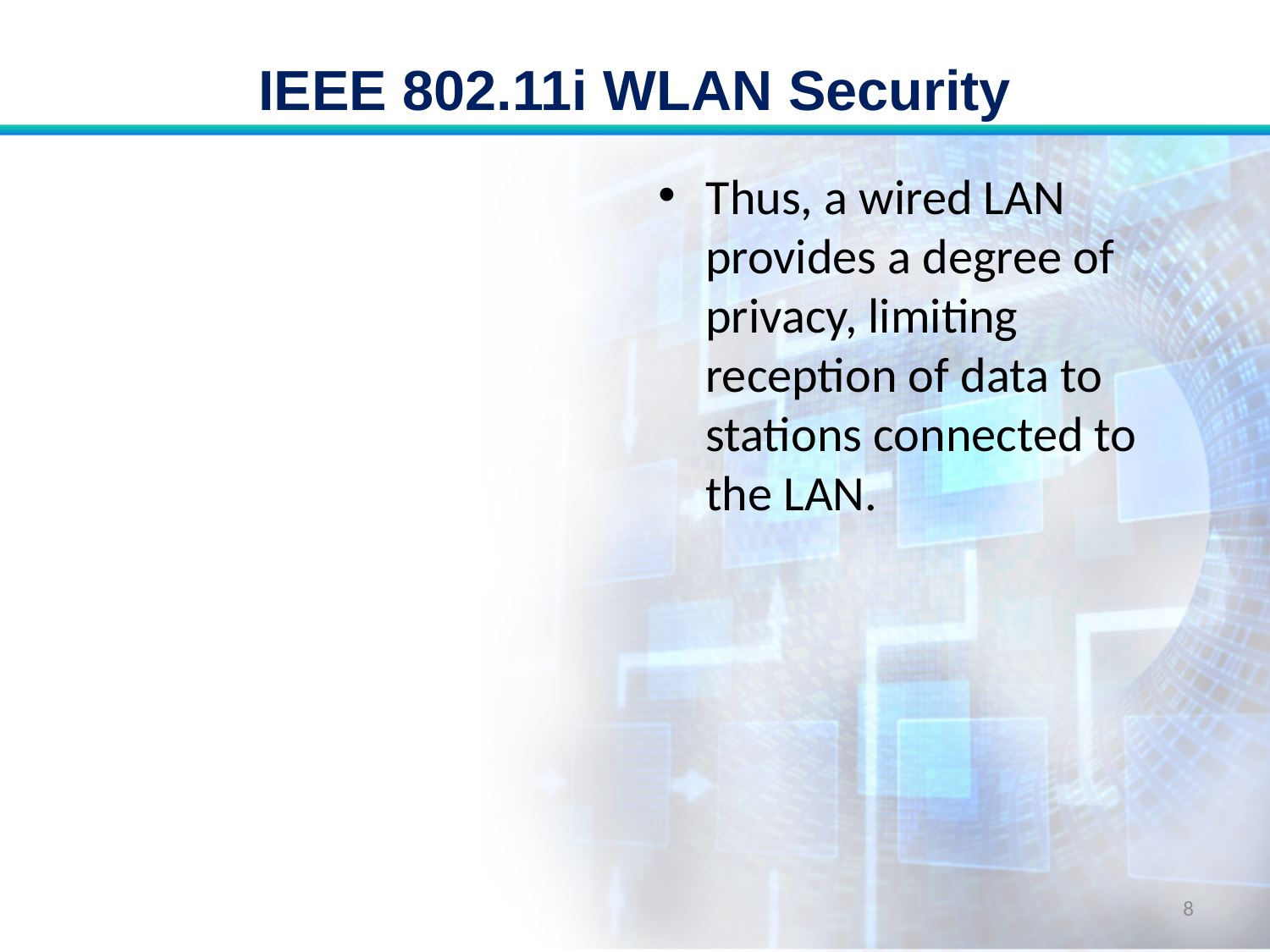

# IEEE 802.11i WLAN Security
Thus, a wired LAN provides a degree of privacy, limiting reception of data to stations connected to the LAN.
8